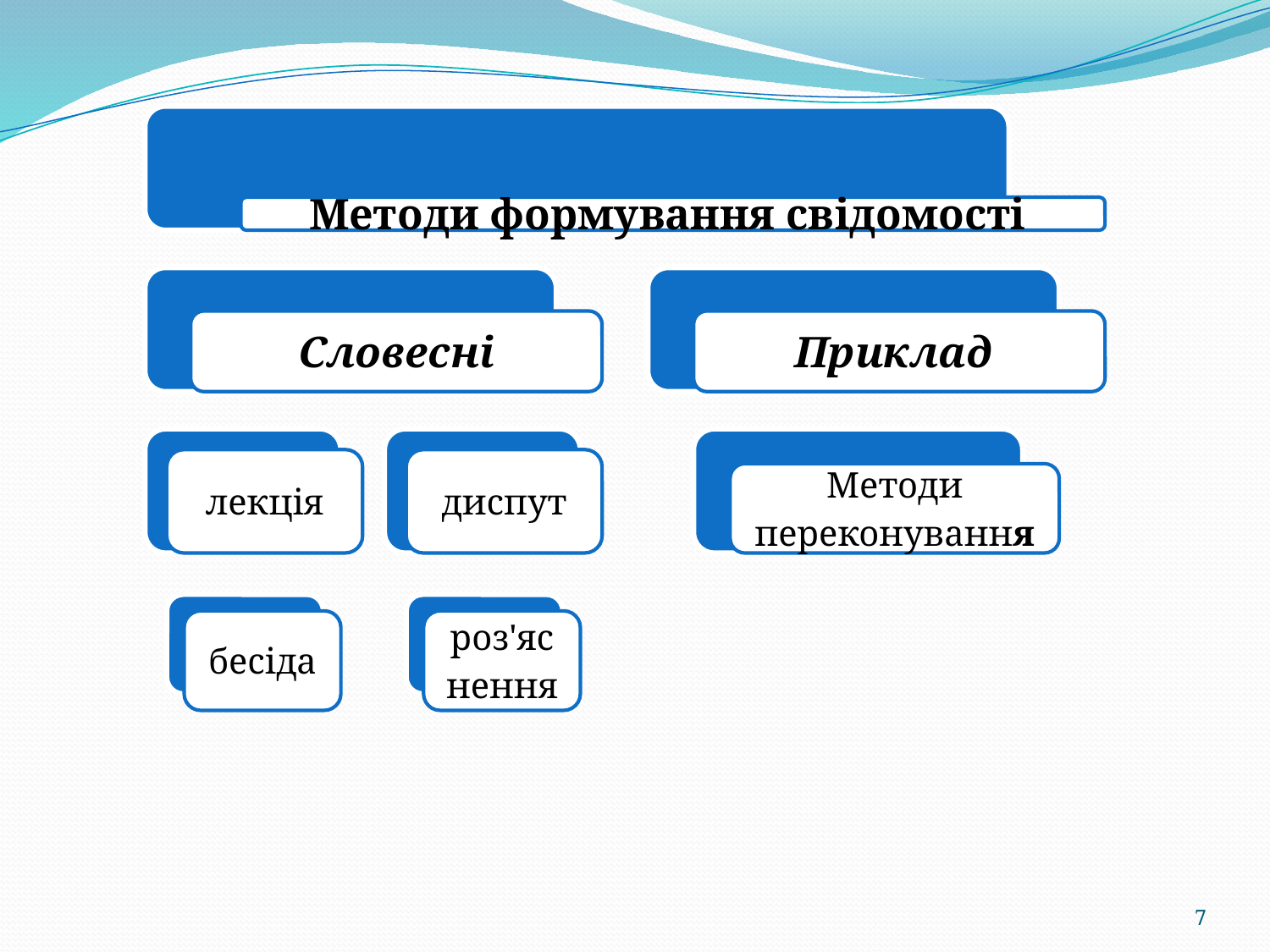

Методи формування свідомості
Словесні
Приклад
роз'яснення
бесіда
лекція
диспут
Методи переконування
7